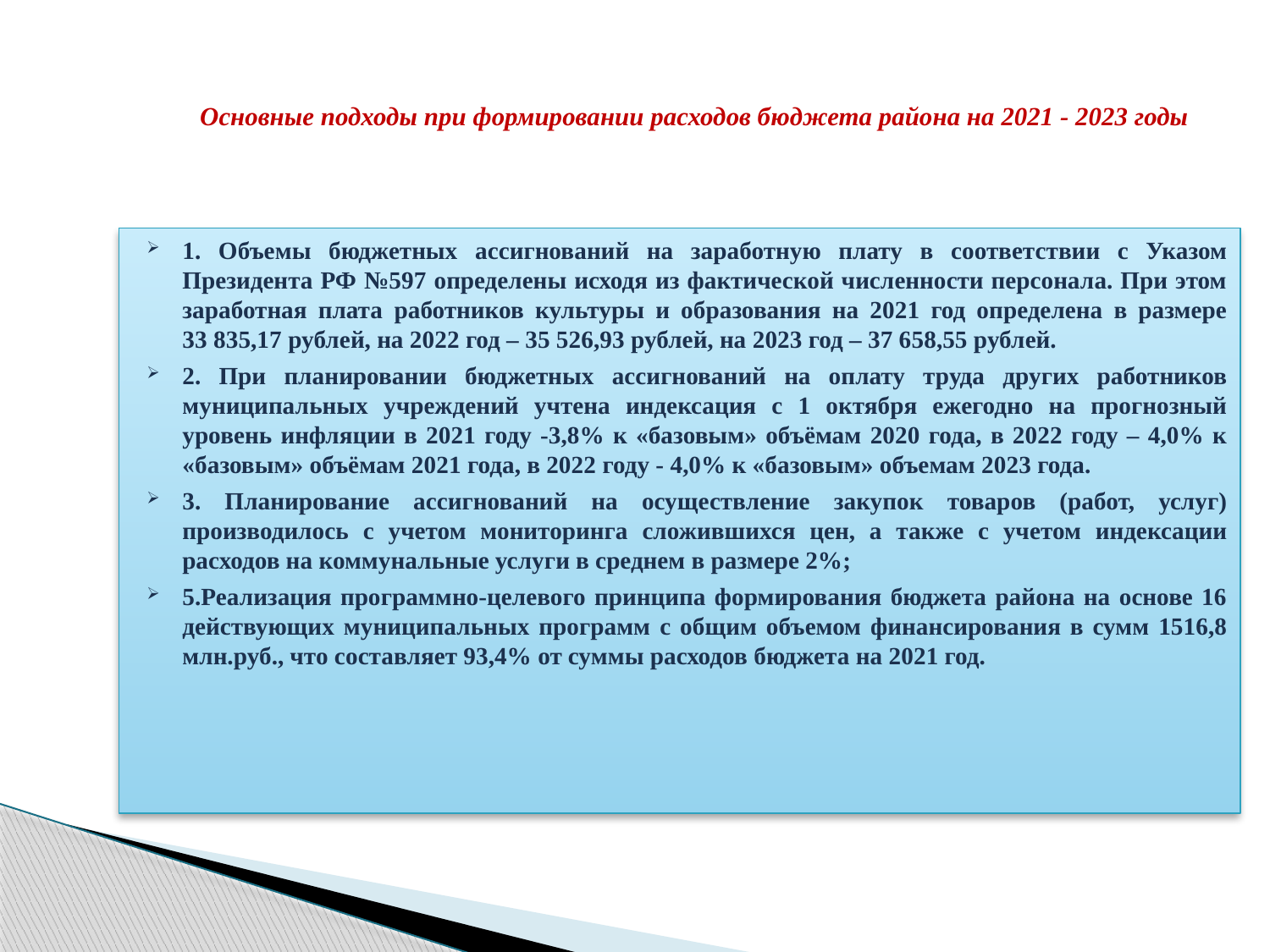

# Основные подходы при формировании расходов бюджета района на 2021 - 2023 годы
1. Объемы бюджетных ассигнований на заработную плату в соответствии с Указом Президента РФ №597 определены исходя из фактической численности персонала. При этом заработная плата работников культуры и образования на 2021 год определена в размере 33 835,17 рублей, на 2022 год – 35 526,93 рублей, на 2023 год – 37 658,55 рублей.
2. При планировании бюджетных ассигнований на оплату труда других работников муниципальных учреждений учтена индексация с 1 октября ежегодно на прогнозный уровень инфляции в 2021 году -3,8% к «базовым» объёмам 2020 года, в 2022 году – 4,0% к «базовым» объёмам 2021 года, в 2022 году - 4,0% к «базовым» объемам 2023 года.
3. Планирование ассигнований на осуществление закупок товаров (работ, услуг) производилось с учетом мониторинга сложившихся цен, а также с учетом индексации расходов на коммунальные услуги в среднем в размере 2%;
5.Реализация программно-целевого принципа формирования бюджета района на основе 16 действующих муниципальных программ с общим объемом финансирования в сумм 1516,8 млн.руб., что составляет 93,4% от суммы расходов бюджета на 2021 год.